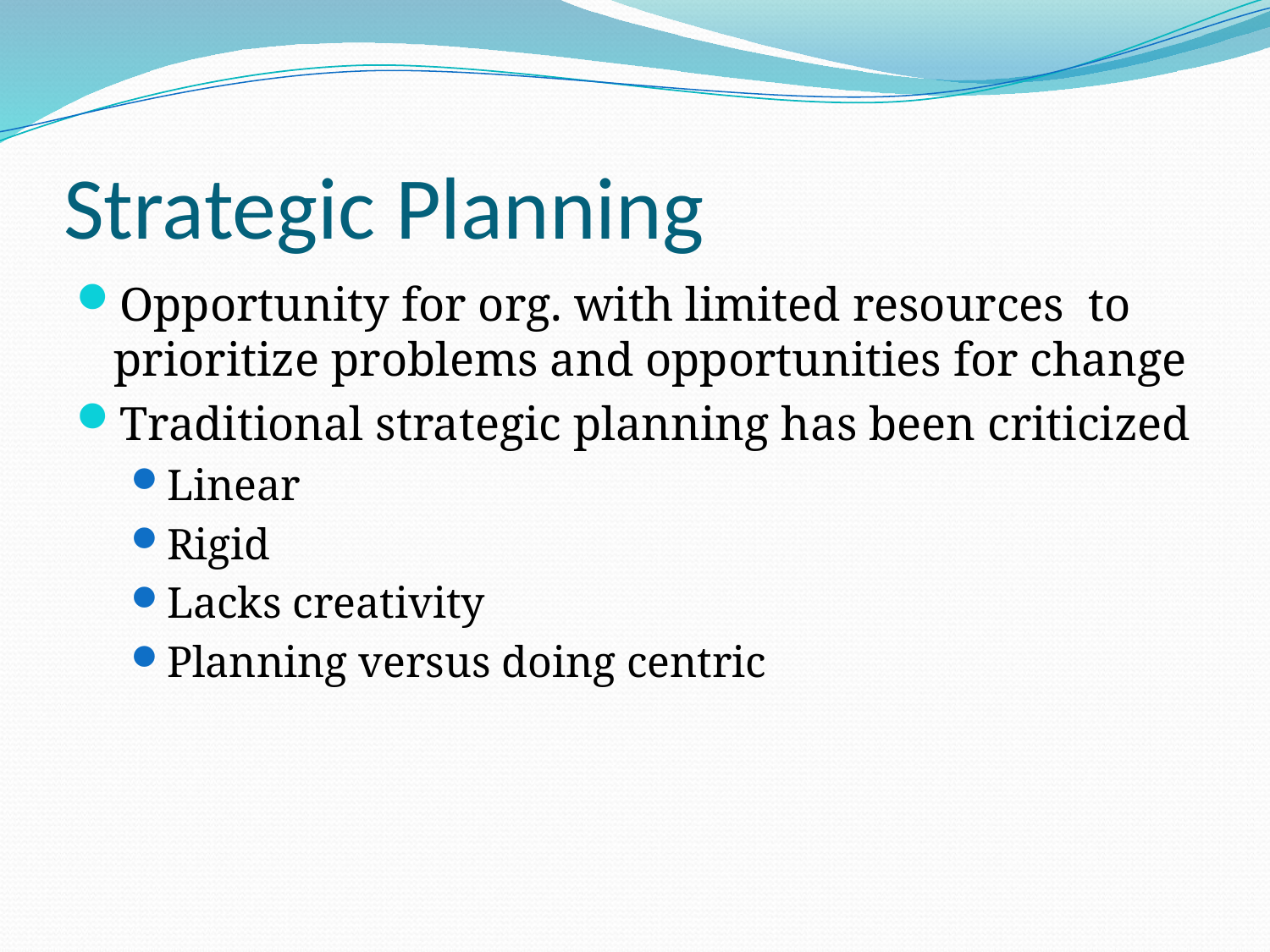

# Strategic Planning
Opportunity for org. with limited resources  to prioritize problems and opportunities for change
Traditional strategic planning has been criticized
Linear
Rigid
Lacks creativity
Planning versus doing centric